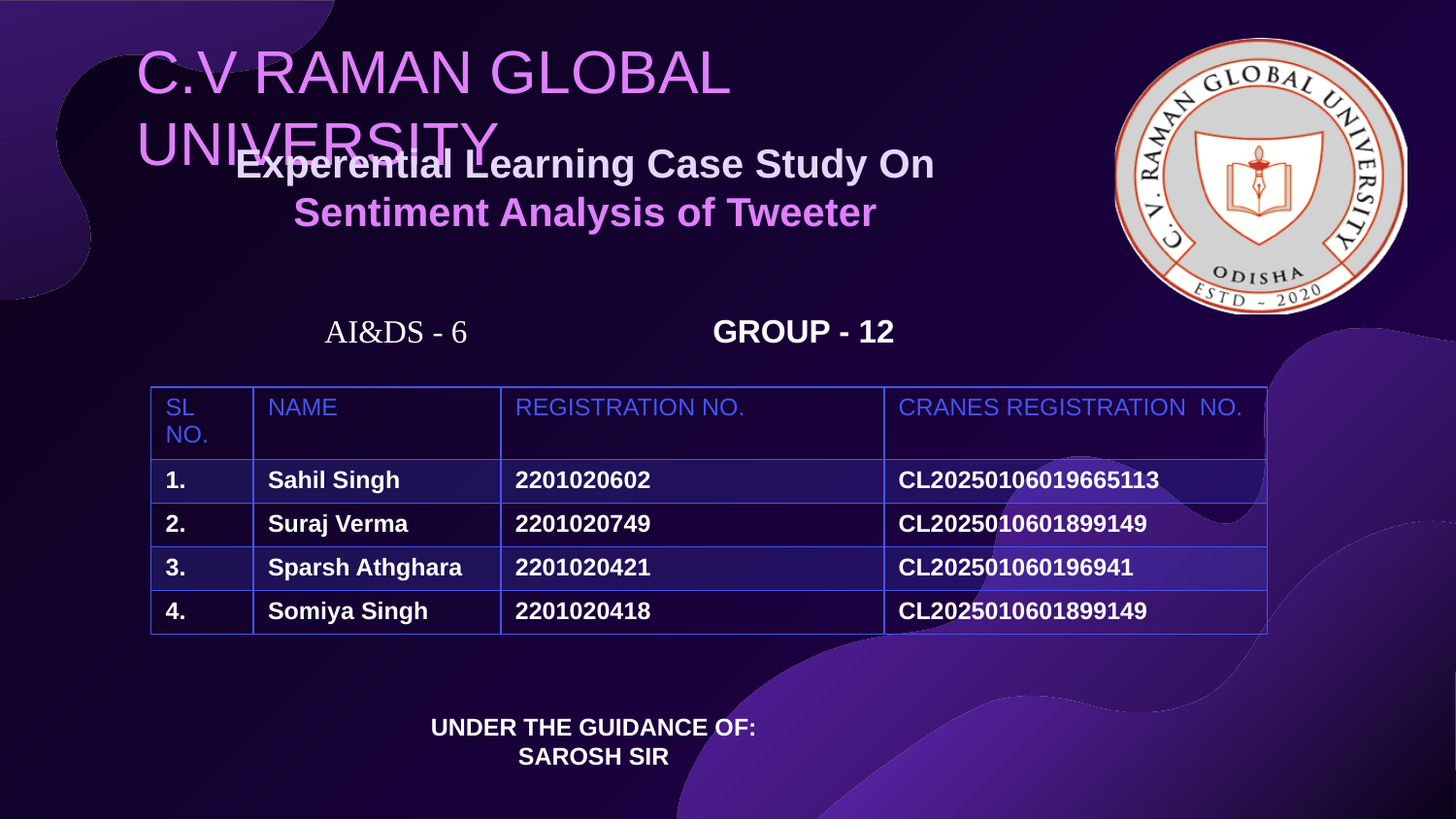

C.V RAMAN GLOBAL UNIVERSITY

Experential Learning Case Study On
Sentiment Analysis of Tweeter
AI&DS - 6
GROUP - 12
| SL NO. | NAME | REGISTRATION NO. | CRANES REGISTRATION NO. |
| --- | --- | --- | --- |
| 1. | Sahil Singh | 2201020602 | CL20250106019665113 |
| 2. | Suraj Verma | 2201020749 | CL2025010601899149 |
| 3. | Sparsh Athghara | 2201020421 | CL202501060196941 |
| 4. | Somiya Singh | 2201020418 | CL2025010601899149 |
UNDER THE GUIDANCE OF:
SAROSH SIR